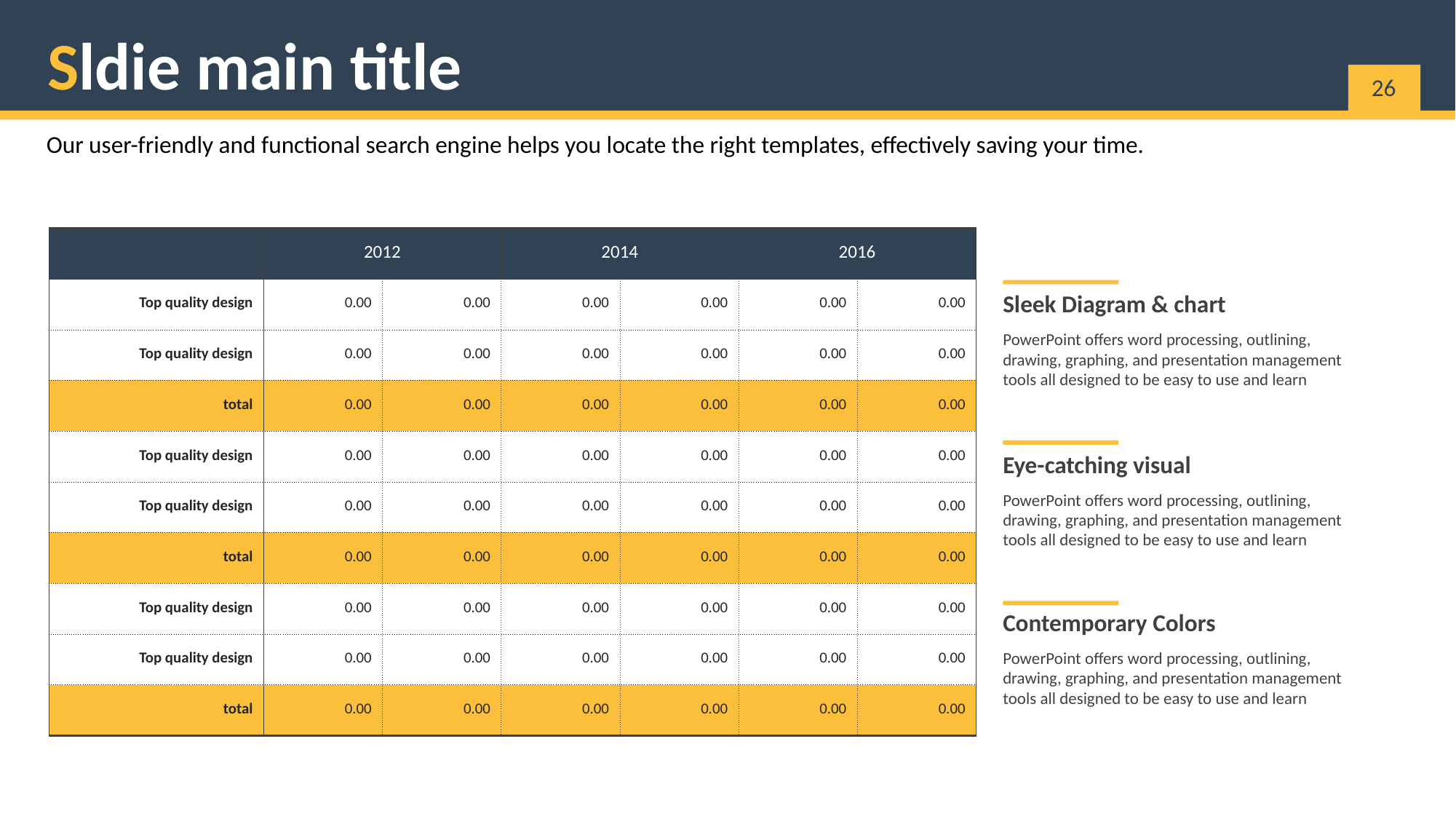

Sldie main title
26
Our user-friendly and functional search engine helps you locate the right templates, effectively saving your time.
|  | 2012 |  | 2014 |  | 2016 |  |
| --- | --- | --- | --- | --- | --- | --- |
| Top quality design | 0.00 | 0.00 | 0.00 | 0.00 | 0.00 | 0.00 |
| Top quality design | 0.00 | 0.00 | 0.00 | 0.00 | 0.00 | 0.00 |
| total | 0.00 | 0.00 | 0.00 | 0.00 | 0.00 | 0.00 |
| Top quality design | 0.00 | 0.00 | 0.00 | 0.00 | 0.00 | 0.00 |
| Top quality design | 0.00 | 0.00 | 0.00 | 0.00 | 0.00 | 0.00 |
| total | 0.00 | 0.00 | 0.00 | 0.00 | 0.00 | 0.00 |
| Top quality design | 0.00 | 0.00 | 0.00 | 0.00 | 0.00 | 0.00 |
| Top quality design | 0.00 | 0.00 | 0.00 | 0.00 | 0.00 | 0.00 |
| total | 0.00 | 0.00 | 0.00 | 0.00 | 0.00 | 0.00 |

Sleek Diagram & chart
PowerPoint offers word processing, outlining, drawing, graphing, and presentation management tools all designed to be easy to use and learn

Eye-catching visual
PowerPoint offers word processing, outlining, drawing, graphing, and presentation management tools all designed to be easy to use and learn

Contemporary Colors
PowerPoint offers word processing, outlining, drawing, graphing, and presentation management tools all designed to be easy to use and learn